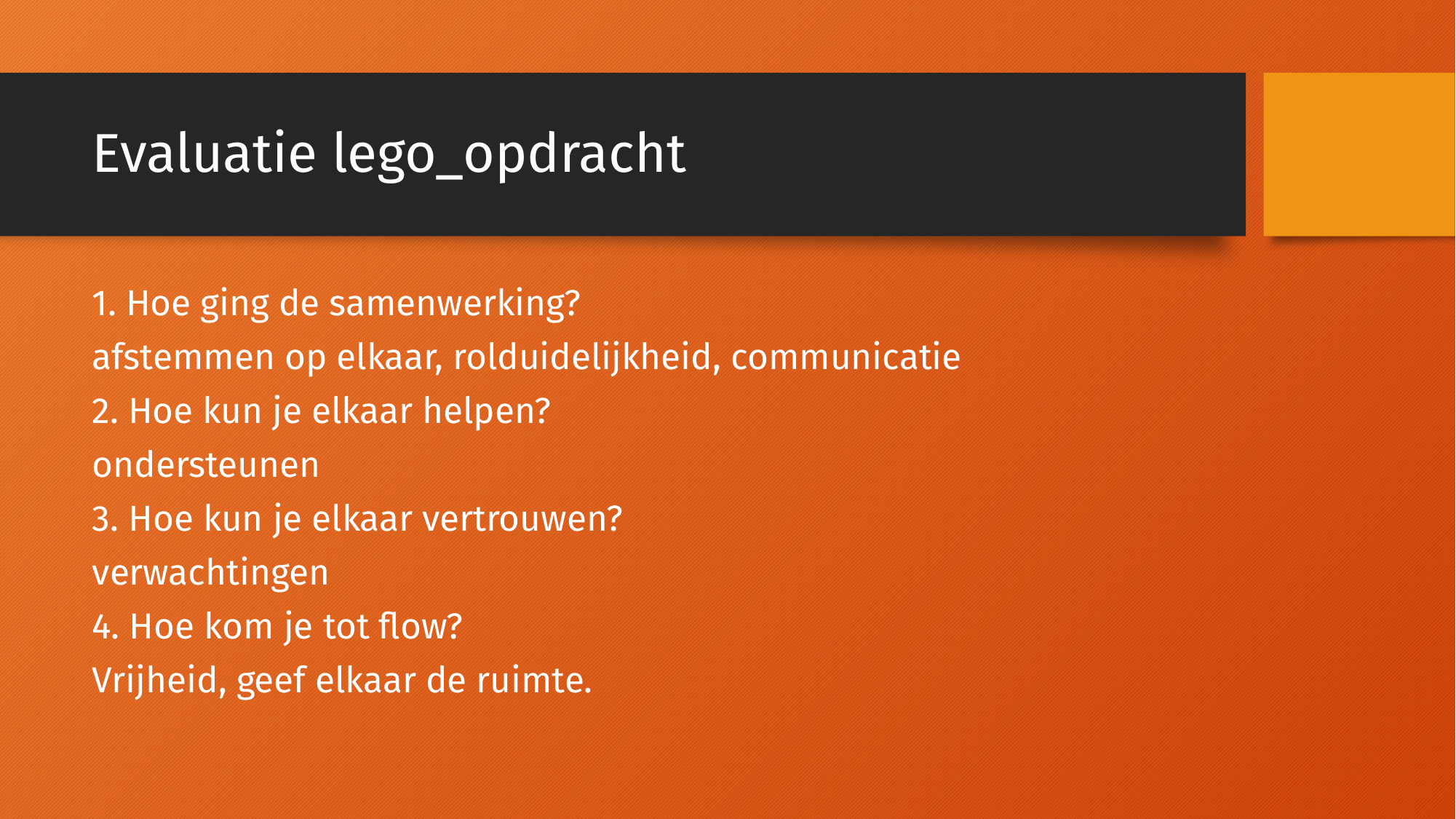

# Evaluatie lego_opdracht
1. Hoe ging de samenwerking?
afstemmen op elkaar, rolduidelijkheid, communicatie
2. Hoe kun je elkaar helpen?
ondersteunen
3. Hoe kun je elkaar vertrouwen?
verwachtingen
4. Hoe kom je tot flow?
Vrijheid, geef elkaar de ruimte.